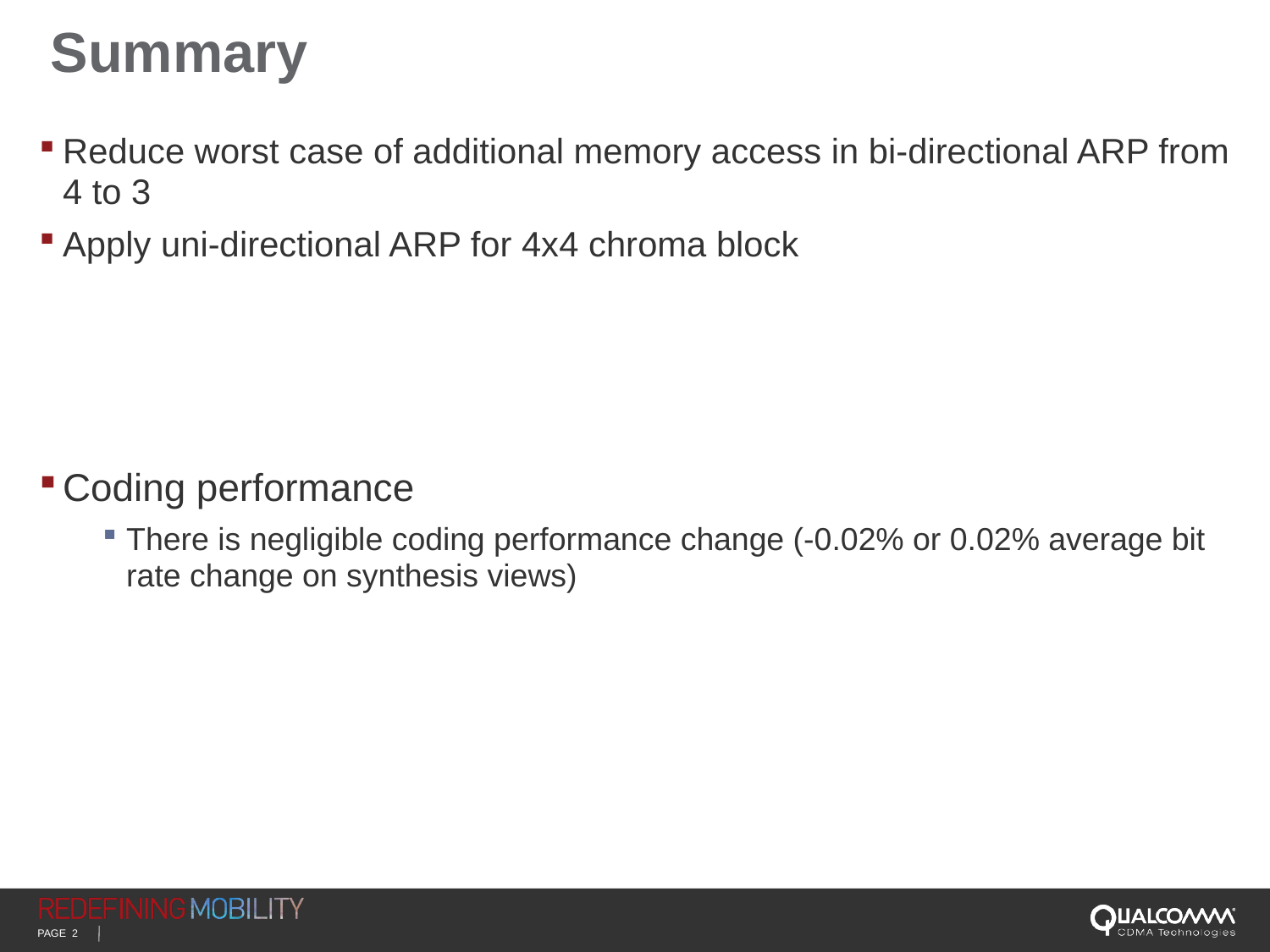

# Summary
Reduce worst case of additional memory access in bi-directional ARP from 4 to 3
Apply uni-directional ARP for 4x4 chroma block

Coding performance
There is negligible coding performance change (-0.02% or 0.02% average bit rate change on synthesis views)